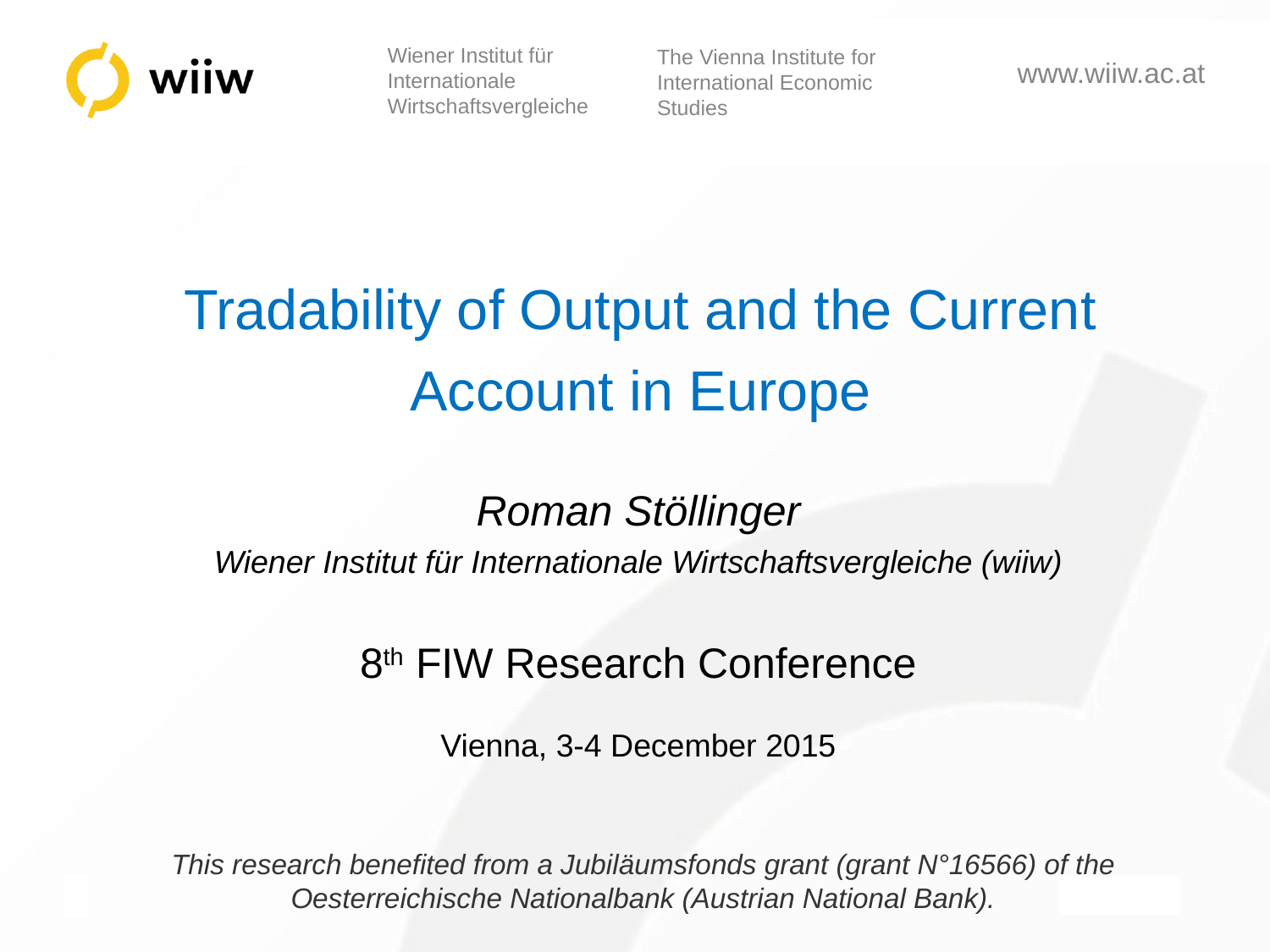

# Tradability of Output and the Current Account in Europe
Roman Stöllinger
Wiener Institut für Internationale Wirtschaftsvergleiche (wiiw)

8th FIW Research Conference
Vienna, 3-4 December 2015

This research benefited from a Jubiläumsfonds grant (grant N°16566) of the Oesterreichische Nationalbank (Austrian National Bank).